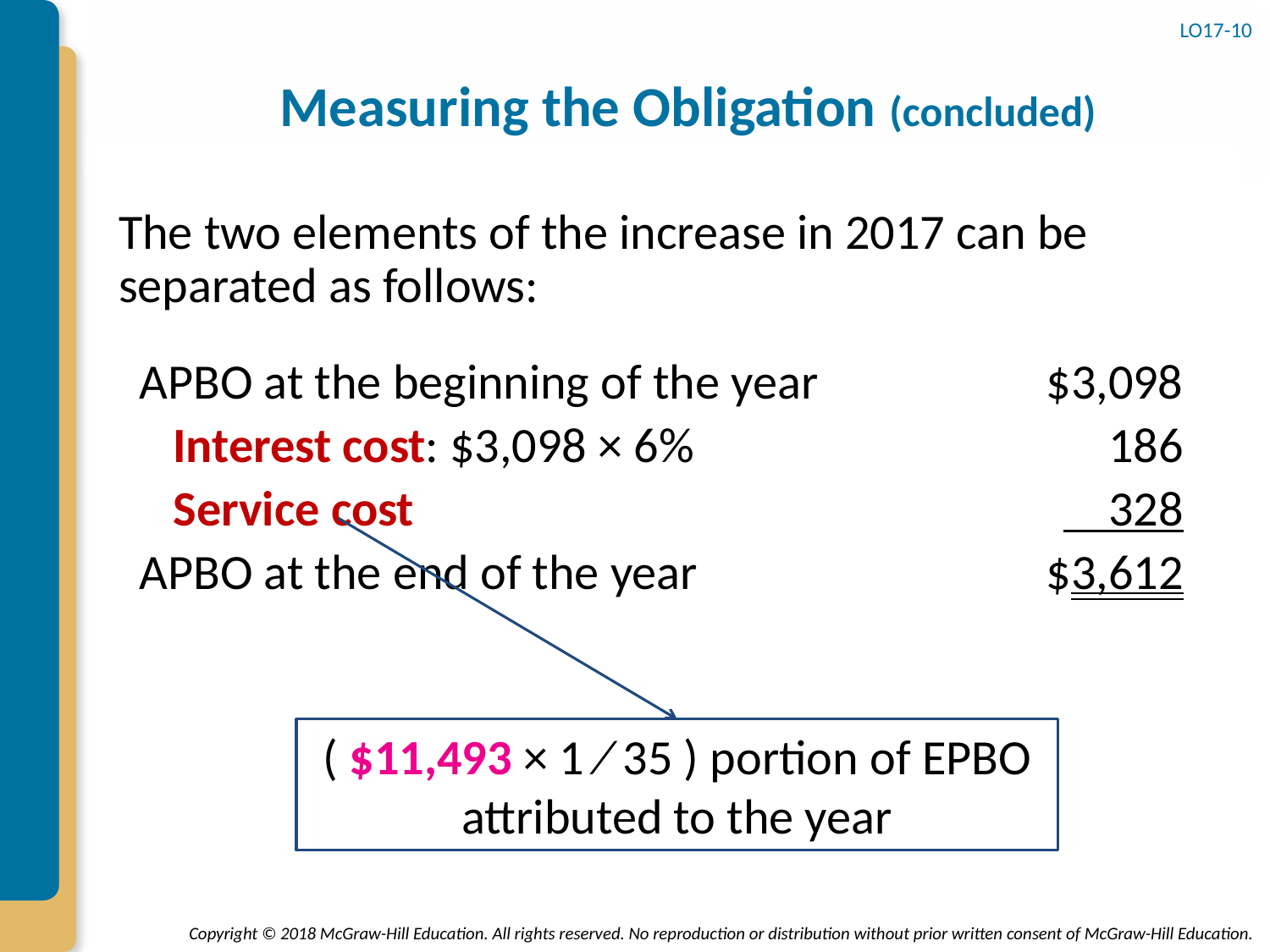

# Measuring the Obligation (concluded)
LO17-10
The two elements of the increase in 2017 can be separated as follows:

APBO at the beginning of the year
$3,098
   Interest cost: $3,098 × 6%
186
   Service cost
    328
APBO at the end of the year
$3,612
( $11,493 × 1 ⁄ 35 ) portion of EPBO attributed to the year